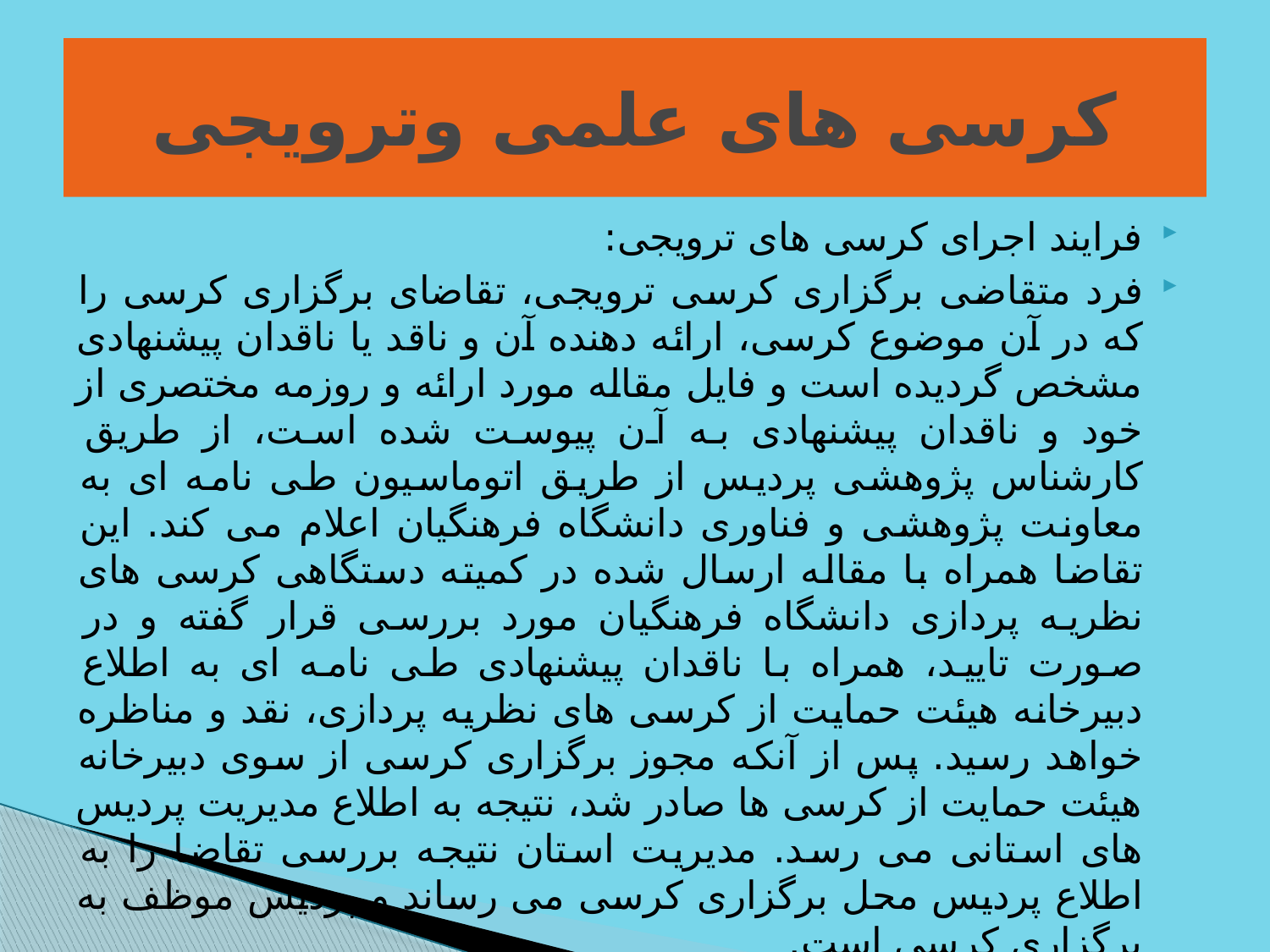

# کرسی های علمی وترویجی
فرایند اجرای کرسی های ترویجی:
فرد متقاضی برگزاری کرسی ترویجی، تقاضای برگزاری کرسی را که در آن موضوع کرسی، ارائه دهنده آن و ناقد یا ناقدان پیشنهادی مشخص گردیده است و فایل مقاله مورد ارائه و روزمه مختصری از خود و ناقدان پیشنهادی به آن پیوست شده است، از طریق کارشناس پژوهشی پردیس از طریق اتوماسیون طی نامه ای به معاونت پژوهشی و فناوری دانشگاه فرهنگیان اعلام می کند. این تقاضا همراه با مقاله ارسال شده در کمیته دستگاهی کرسی های نظریه پردازی دانشگاه فرهنگیان مورد بررسی قرار گفته و در صورت تایید، همراه با ناقدان پیشنهادی طی نامه ای به اطلاع دبیرخانه هیئت حمایت از کرسی های نظریه پردازی، نقد و مناظره خواهد رسید. پس از آنکه مجوز برگزاری کرسی از سوی دبیرخانه هیئت حمایت از کرسی ها صادر شد، نتیجه به اطلاع مدیریت پردیس های استانی می رسد. مدیریت استان نتیجه بررسی تقاضا را به اطلاع پردیس محل برگزاری کرسی می رساند و پردیس موظف به برگزاری کرسی است.